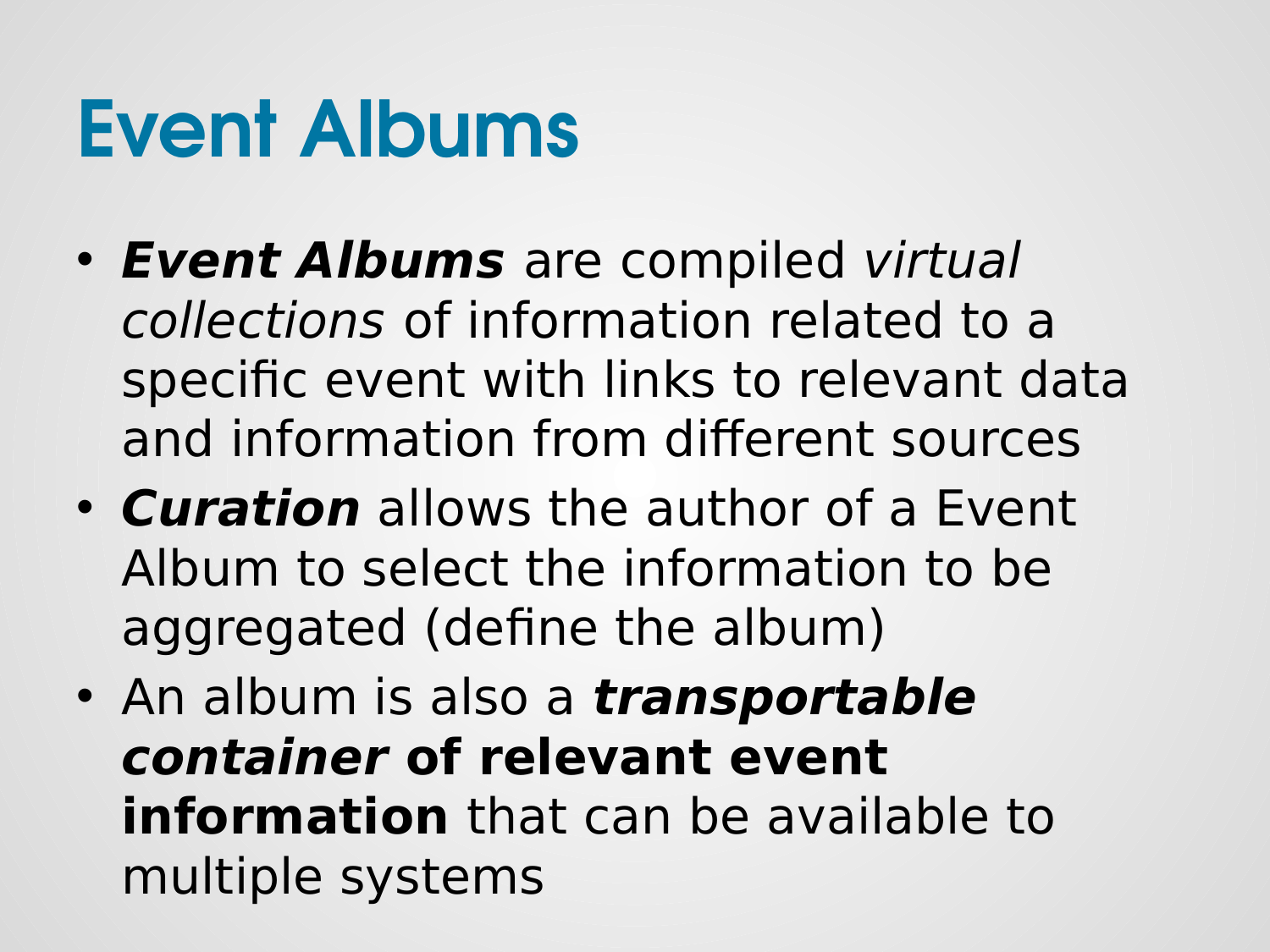

# Event Albums
Event Albums are compiled virtual collections of information related to a specific event with links to relevant data and information from different sources
Curation allows the author of a Event Album to select the information to be aggregated (define the album)
An album is also a transportable container of relevant event information that can be available to multiple systems